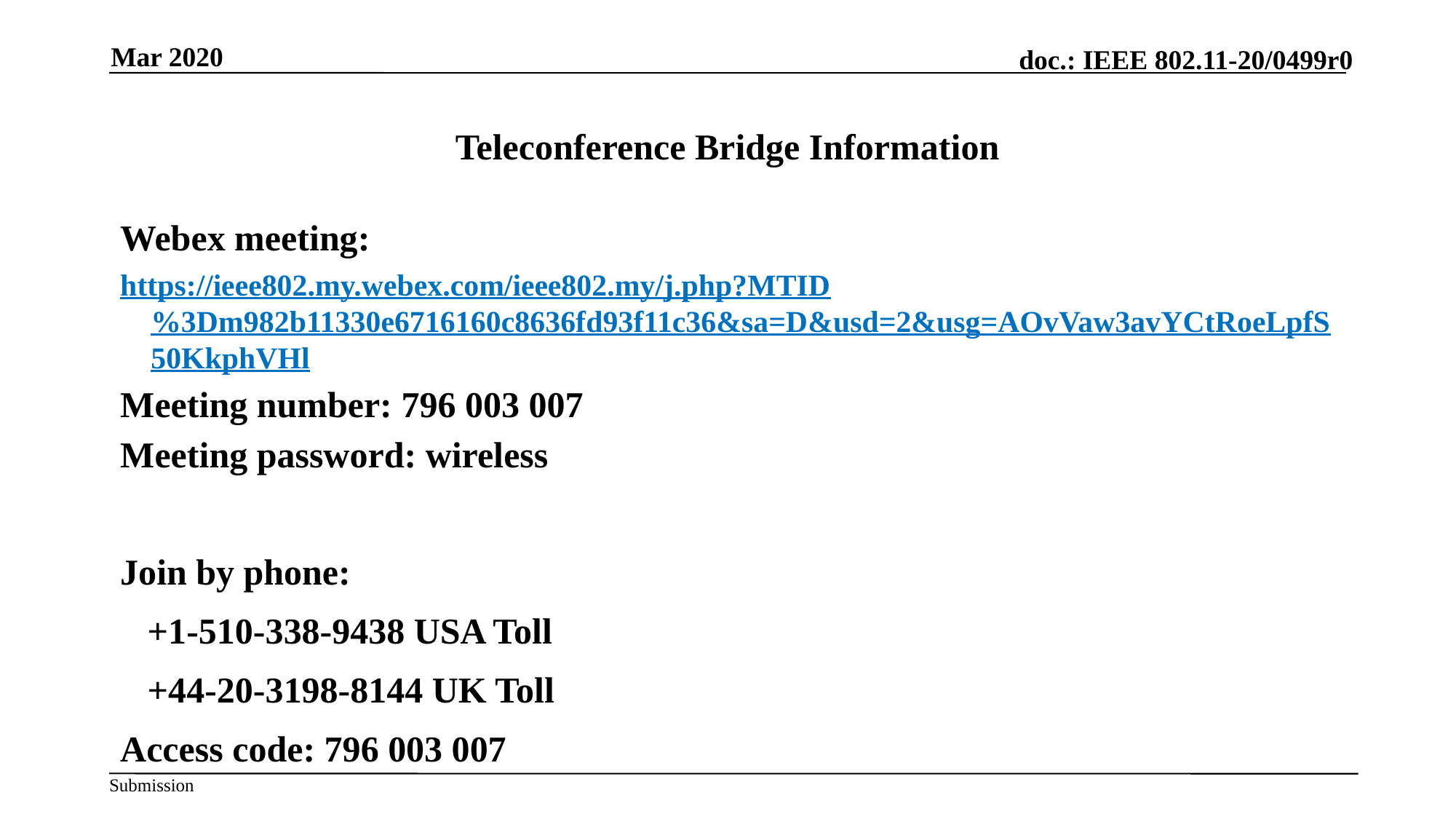

Mar 2020
# Teleconference Bridge Information
Webex meeting:
https://ieee802.my.webex.com/ieee802.my/j.php?MTID%3Dm982b11330e6716160c8636fd93f11c36&sa=D&usd=2&usg=AOvVaw3avYCtRoeLpfS50KkphVHl
Meeting number: 796 003 007
Meeting password: wireless

Join by phone:
   +1-510-338-9438 USA Toll
   +44-20-3198-8144 UK Toll
Access code: 796 003 007